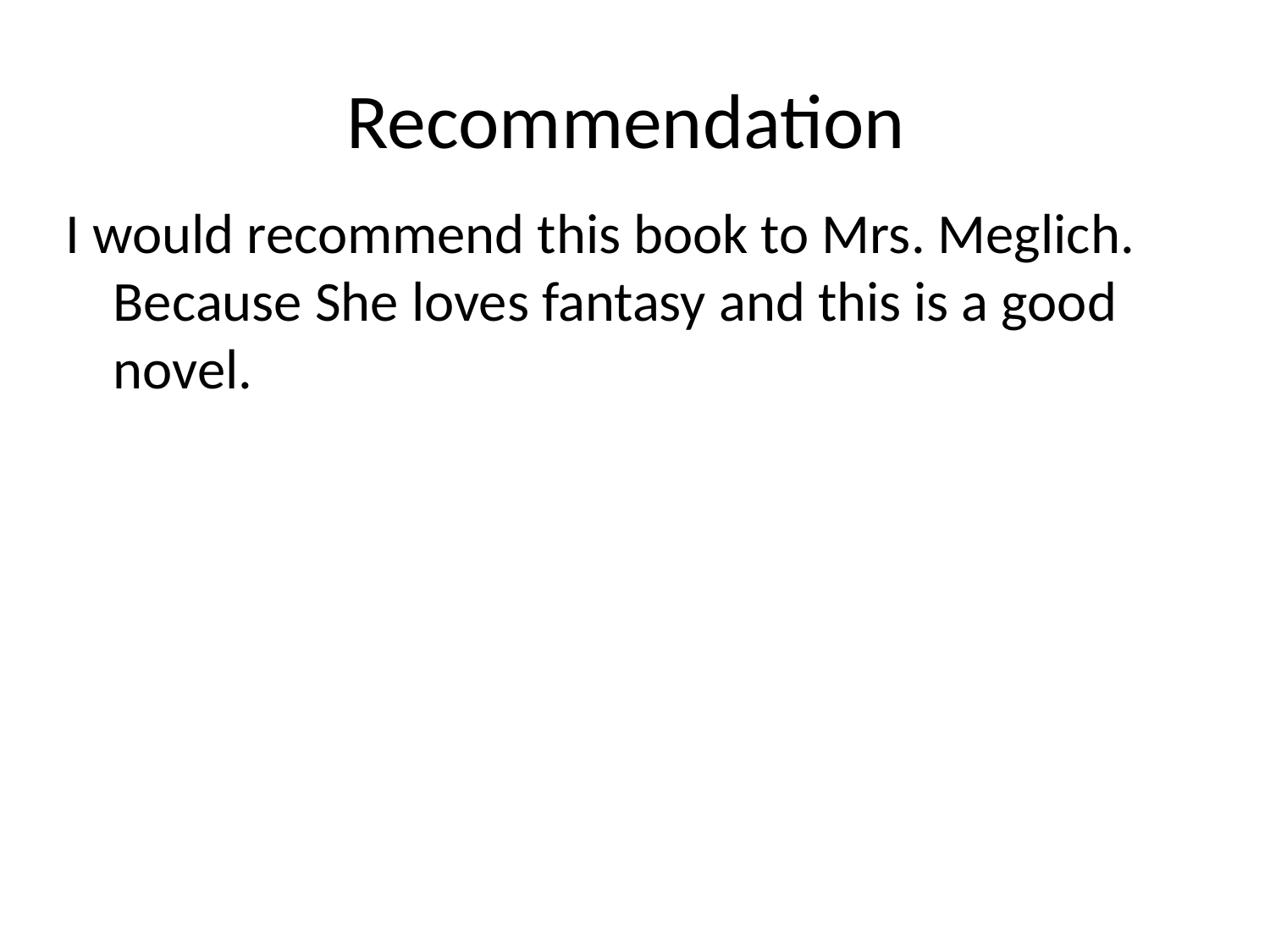

# Recommendation
I would recommend this book to Mrs. Meglich. Because She loves fantasy and this is a good novel.